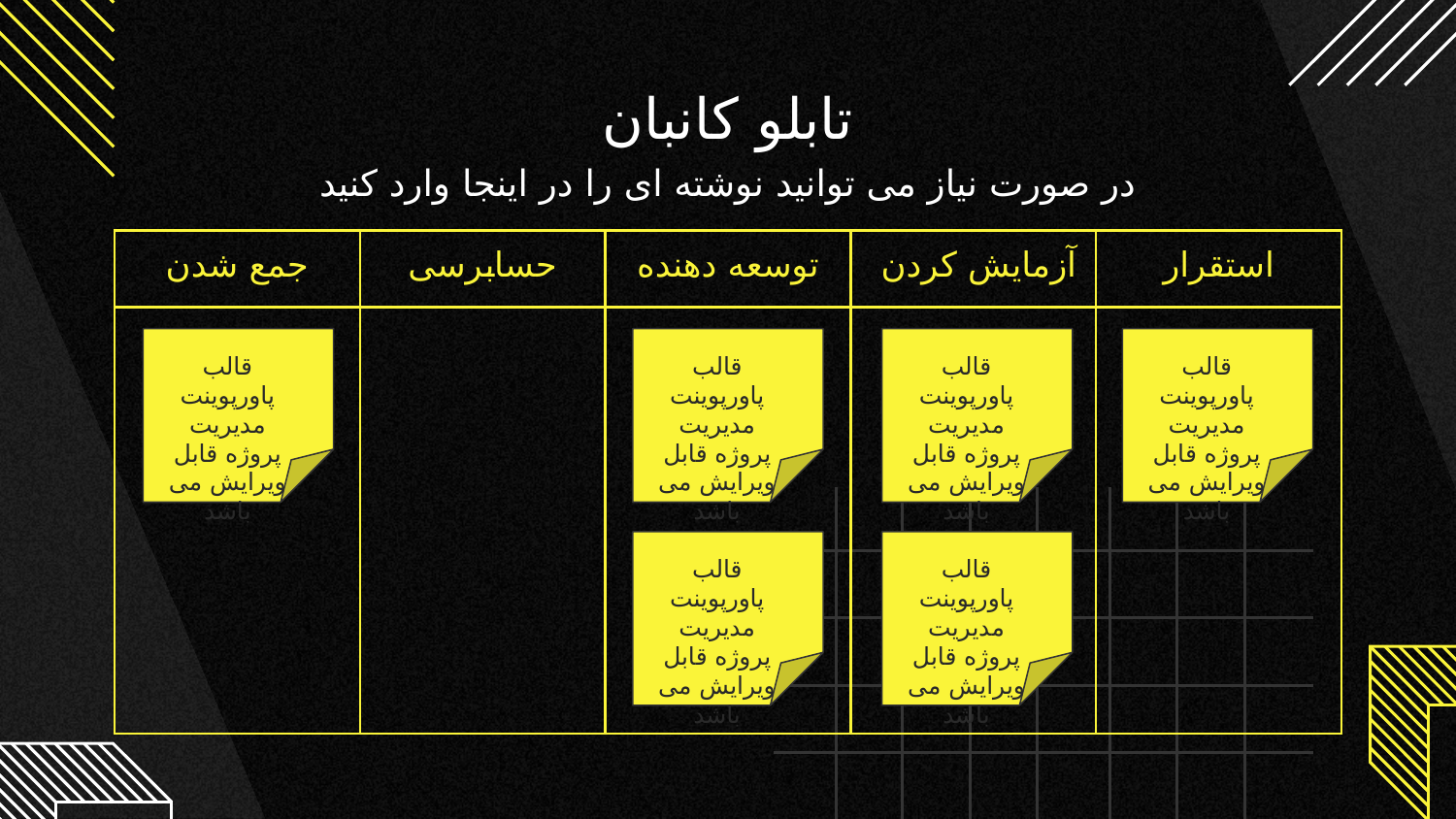

# تابلو کانبان
در صورت نیاز می توانید نوشته ای را در اینجا وارد کنید
| جمع شدن | حسابرسی | توسعه دهنده | آزمایش کردن | استقرار |
| --- | --- | --- | --- | --- |
|  |  |  |  |  |
قالب پاورپوینت مدیریت پروژه قابل ویرایش می باشد
قالب پاورپوینت مدیریت پروژه قابل ویرایش می باشد
قالب پاورپوینت مدیریت پروژه قابل ویرایش می باشد
قالب پاورپوینت مدیریت پروژه قابل ویرایش می باشد

قالب پاورپوینت مدیریت پروژه قابل ویرایش می باشد
قالب پاورپوینت مدیریت پروژه قابل ویرایش می باشد